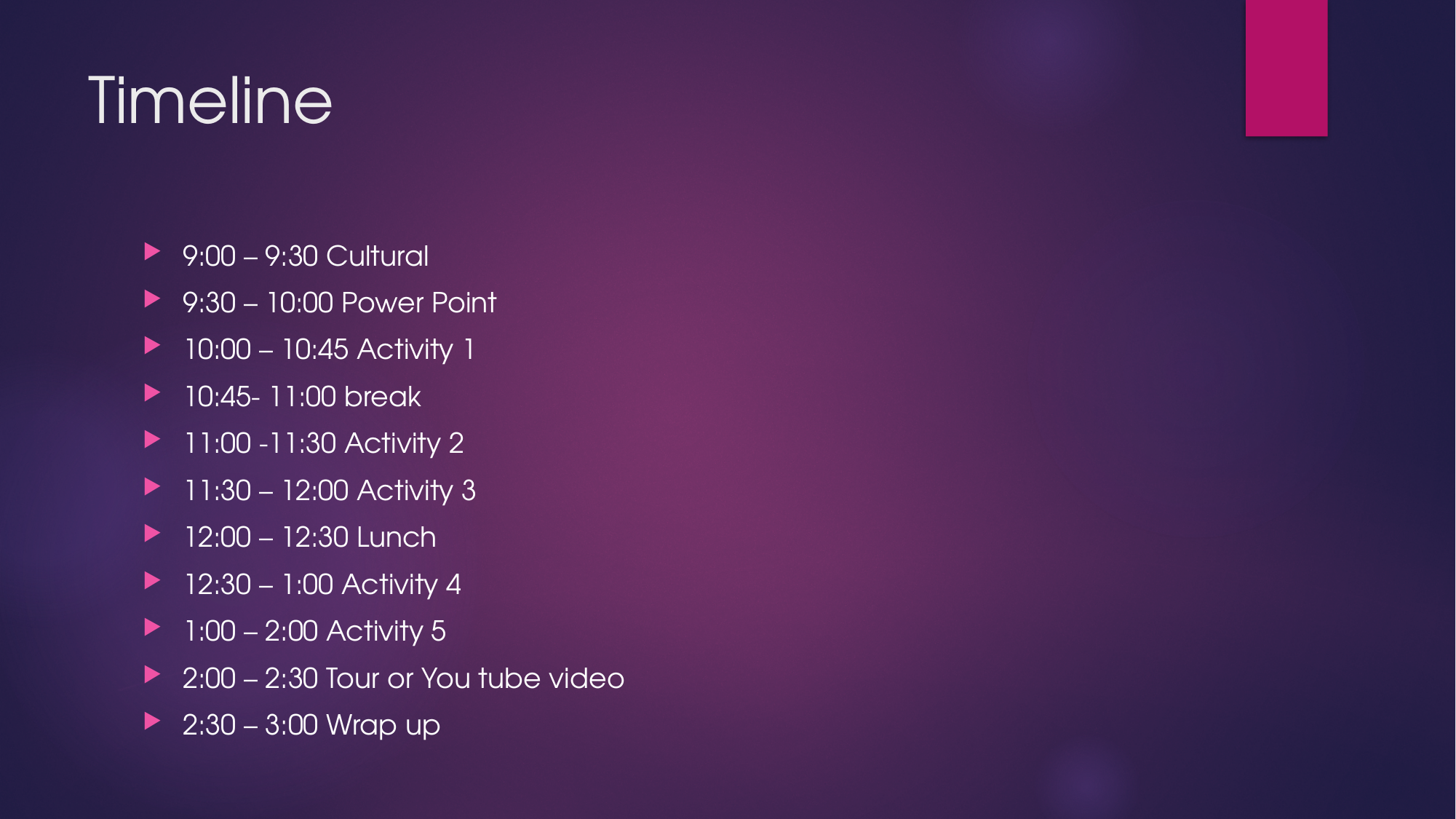

# Timeline

9:00 – 9:30 Cultural
9:30 – 10:00 Power Point
10:00 – 10:45 Activity 1
10:45- 11:00 break
11:00 -11:30 Activity 2
11:30 – 12:00 Activity 3
12:00 – 12:30 Lunch
12:30 – 1:00 Activity 4
1:00 – 2:00 Activity 5
2:00 – 2:30 Tour or You tube video
2:30 – 3:00 Wrap up